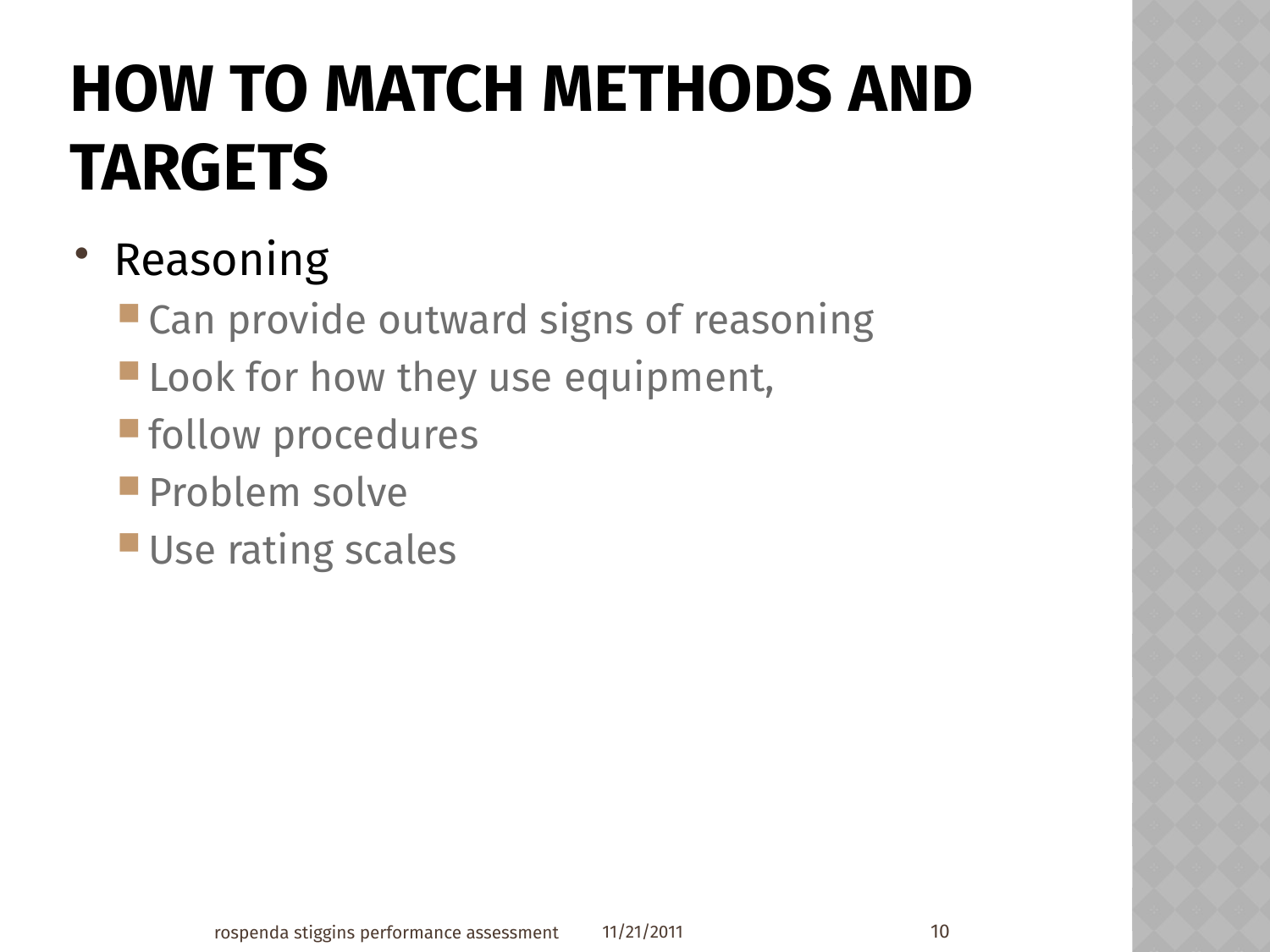

# How to Match Methods and Targets
Reasoning
Can provide outward signs of reasoning
Look for how they use equipment,
follow procedures
Problem solve
Use rating scales

10
rospenda stiggins performance assessment
11/21/2011